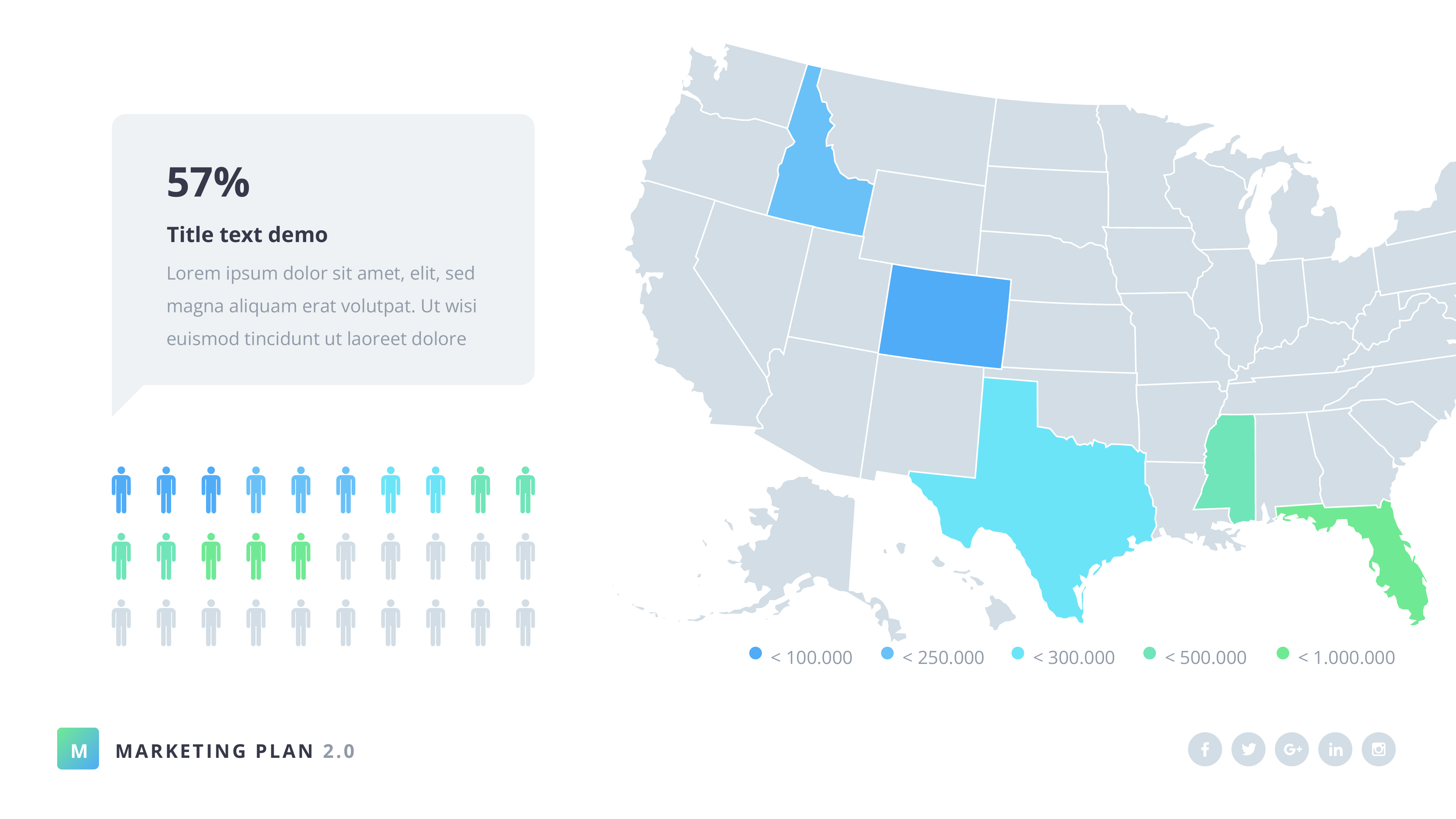

57%
Title text demo
Lorem ipsum dolor sit amet, elit, sed magna aliquam erat volutpat. Ut wisi euismod tincidunt ut laoreet dolore

< 100.000

< 250.000

< 300.000

< 500.000

< 1.000.000